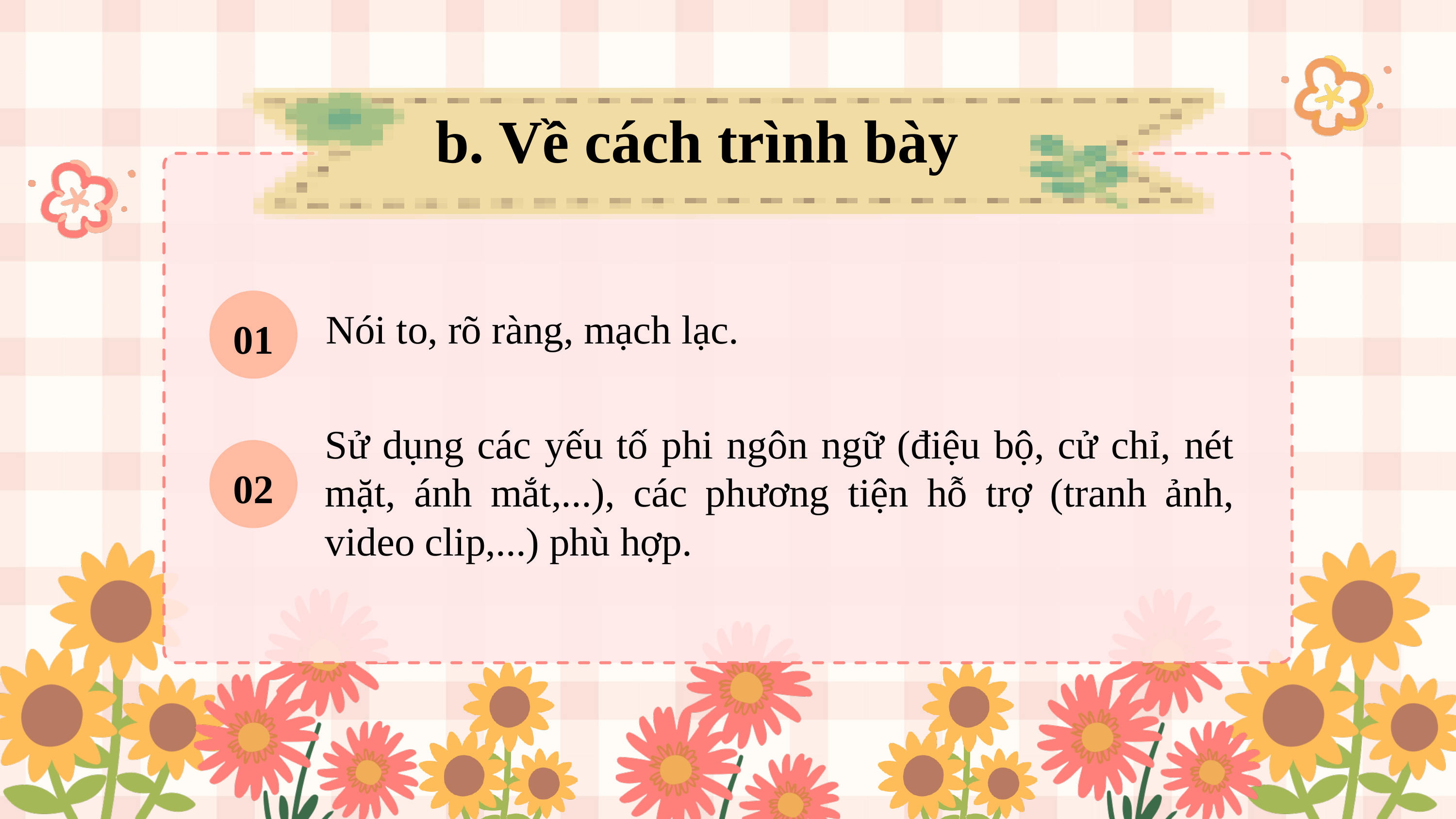

b. Về cách trình bày

Nói to, rõ ràng, mạch lạc.
01
Sử dụng các yếu tố phi ngôn ngữ (điệu bộ, cử chỉ, nét mặt, ánh mắt,...), các phương tiện hỗ trợ (tranh ảnh, video clip,...) phù hợp.

02